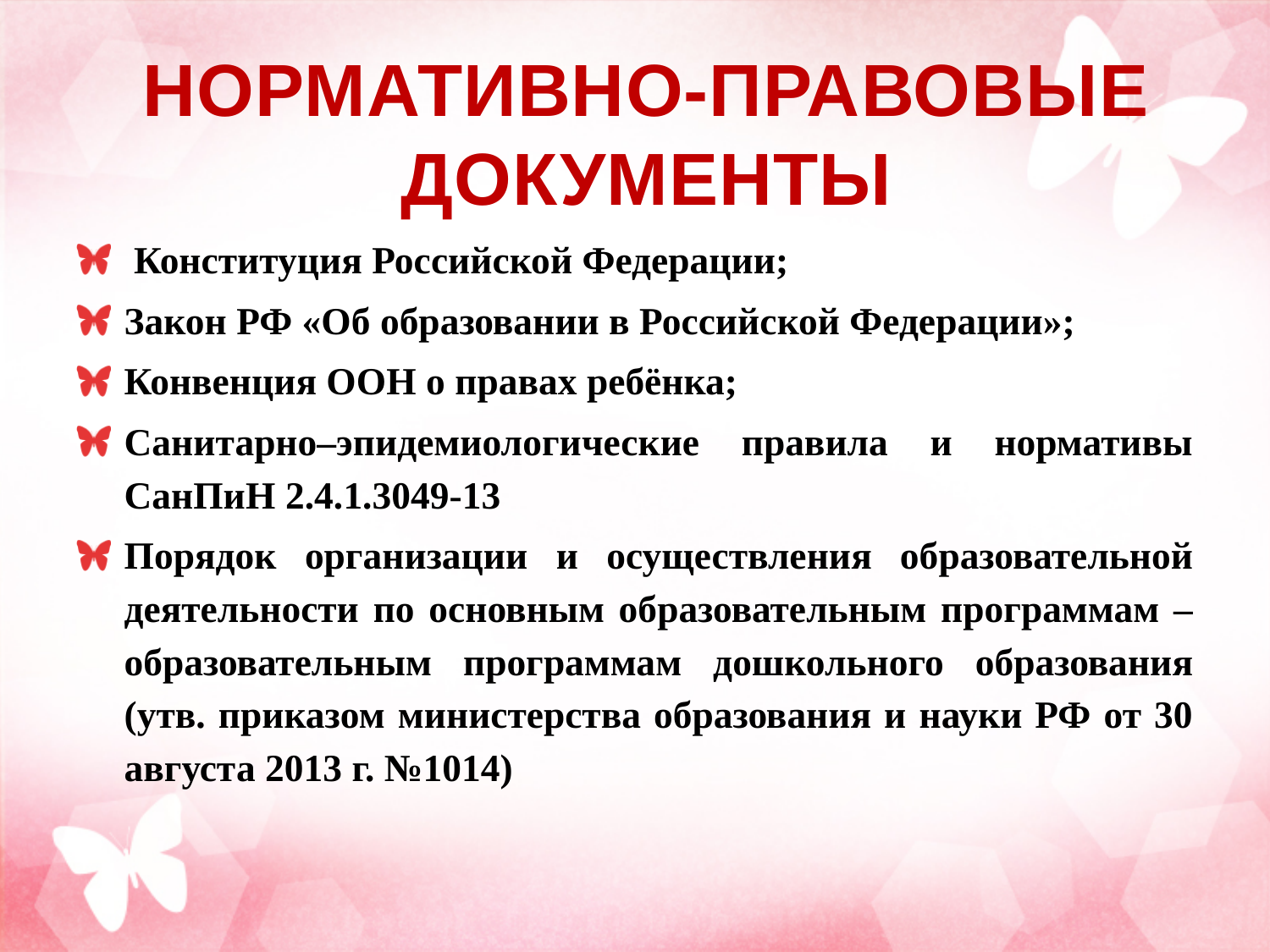

# НОРМАТИВНО-ПРАВОВЫЕ ДОКУМЕНТЫ
 Конституция Российской Федерации;
Закон РФ «Об образовании в Российской Федерации»;
Конвенция ООН о правах ребёнка;
Санитарно–эпидемиологические правила и нормативы СанПиН 2.4.1.3049-13
Порядок организации и осуществления образовательной деятельности по основным образовательным программам – образовательным программам дошкольного образования (утв. приказом министерства образования и науки РФ от 30 августа 2013 г. №1014)